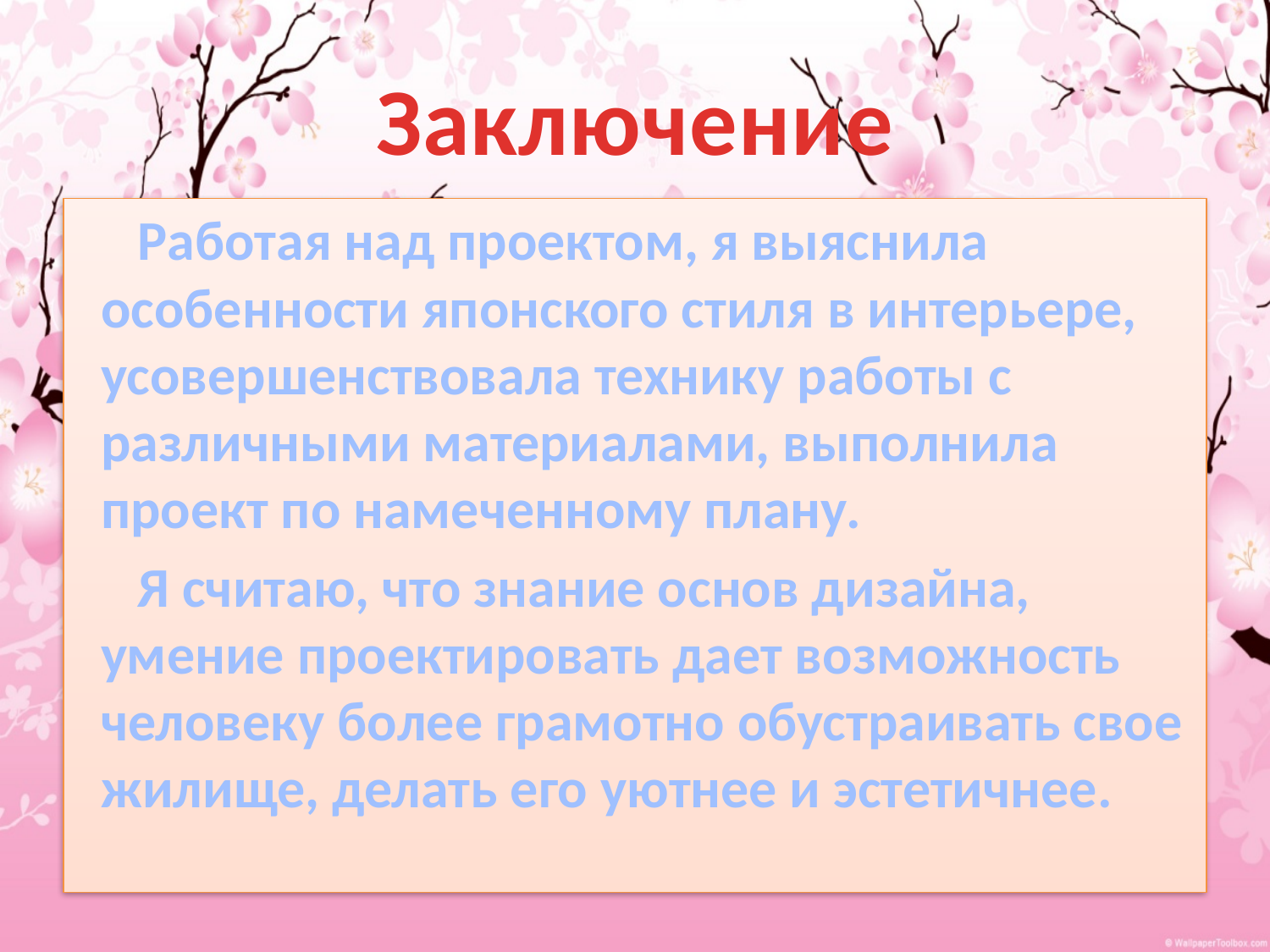

# Заключение
Работая над проектом, я выяснила особенности японского стиля в интерьере, усовершенствовала технику работы с различными материалами, выполнила проект по намеченному плану.
Я считаю, что знание основ дизайна, умение проектировать дает возможность человеку более грамотно обустраивать свое жилище, делать его уютнее и эстетичнее.